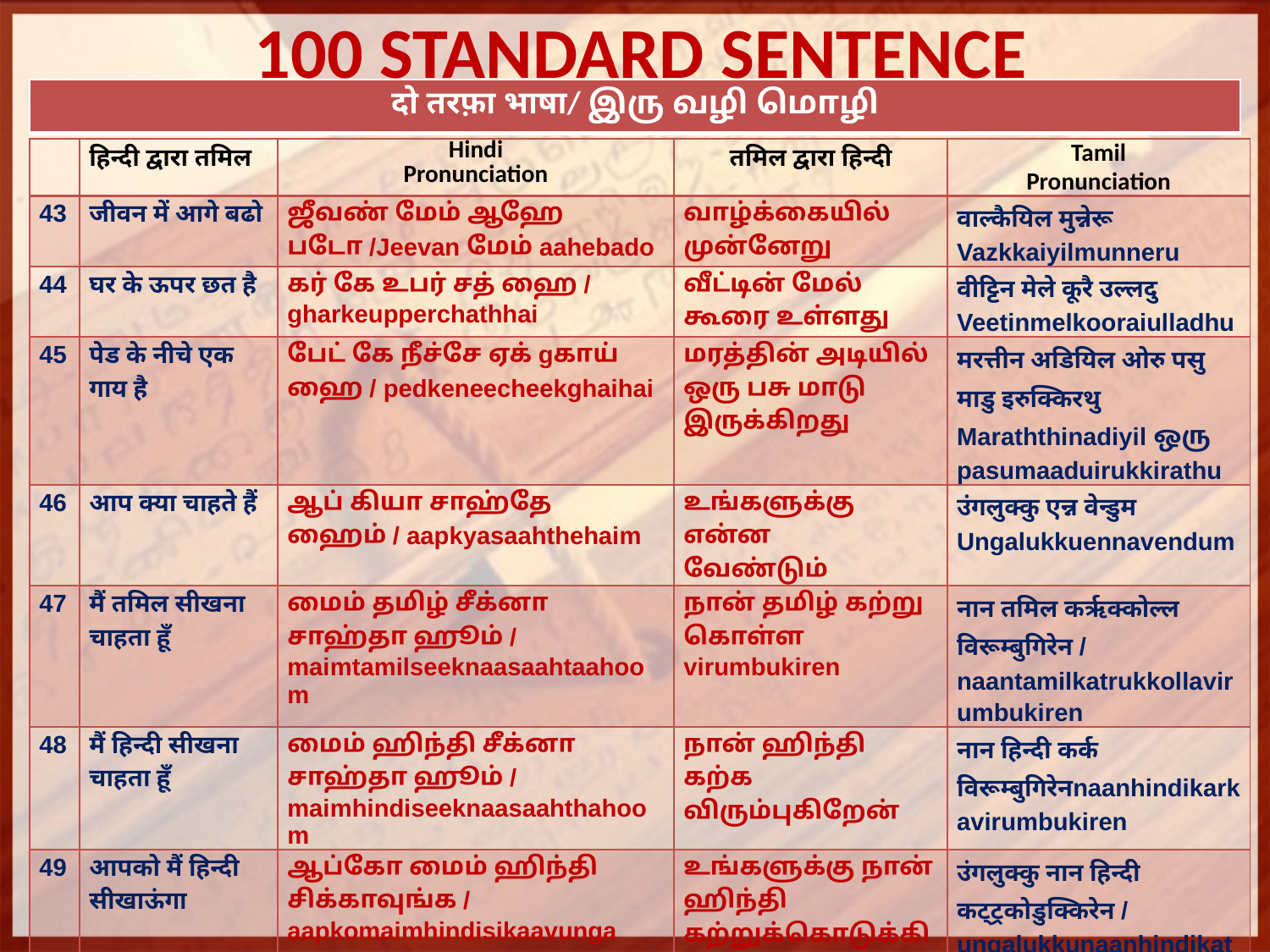

# 100 STANDARD SENTENCE
| दो तरफ़ा भाषा/ இரு வழி மொழி |
| --- |
|  | हिन्दी द्वारा तमिल | Hindi Pronunciation | तमिल द्वारा हिन्दी | Tamil Pronunciation |
| --- | --- | --- | --- | --- |
| 43 | जीवन में आगे बढो | ஜீவண் மேம் ஆஹே படோ /Jeevan மேம் aahebado | வாழ்க்கையில் முன்னேறு | वाल्कैयिल मुन्नेरू Vazkkaiyilmunneru |
| 44 | घर के ऊपर छत है | கர் கே உபர் சத் ஹை / gharkeupperchathhai | வீட்டின் மேல் கூரை உள்ளது | वीट्टिन मेले कूरै उल्लदु Veetinmelkooraiulladhu |
| 45 | पेड के नीचे एक गाय है | பேட் கே நீச்சே ஏக் gகாய் ஹை / pedkeneecheekghaihai | மரத்தின் அடியில் ஒரு பசு மாடு இருக்கிறது | मरत्तीन अडियिल ओरु पसु माडु इरुक्किरथु Maraththinadiyil ஒரு pasumaaduirukkirathu |
| 46 | आप क्या चाहते हैं | ஆப் கியா சாஹ்தே ஹைம் / aapkyasaahthehaim | உங்களுக்கு என்ன வேண்டும் | उंगलुक्कु एन्न वेन्डुम Ungalukkuennavendum |
| 47 | मैं तमिल सीखना चाहता हूँ | மைம் தமிழ் சீக்னா சாஹ்தா ஹூம் / maimtamilseeknaasaahtaahoom | நான் தமிழ் கற்று கொள்ள virumbukiren | नान तमिल कर्ऋक्कोल्ल विरूम्बुगिरेन / naantamilkatrukkollavirumbukiren |
| 48 | मैं हिन्दी सीखना चाहता हूँ | மைம் ஹிந்தி சீக்னா சாஹ்தா ஹூம் / maimhindiseeknaasaahthahoom | நான் ஹிந்தி கற்க விரும்புகிறேன் | नान हिन्दी कर्क विरूम्बुगिरेनnaanhindikarkavirumbukiren |
| 49 | आपको मैं हिन्दी सीखाऊंगा | ஆப்கோ மைம் ஹிந்தி சிக்காவுங்க / aapkomaimhindisikaavunga | உங்களுக்கு நான் ஹிந்தி கற்றுக்கொடுக்கிறேன் | उंगलुक्कु नान हिन्दी कट्ट्रकोडुक्किरेन / ungalukkunaanhindikatrukodukkiren |